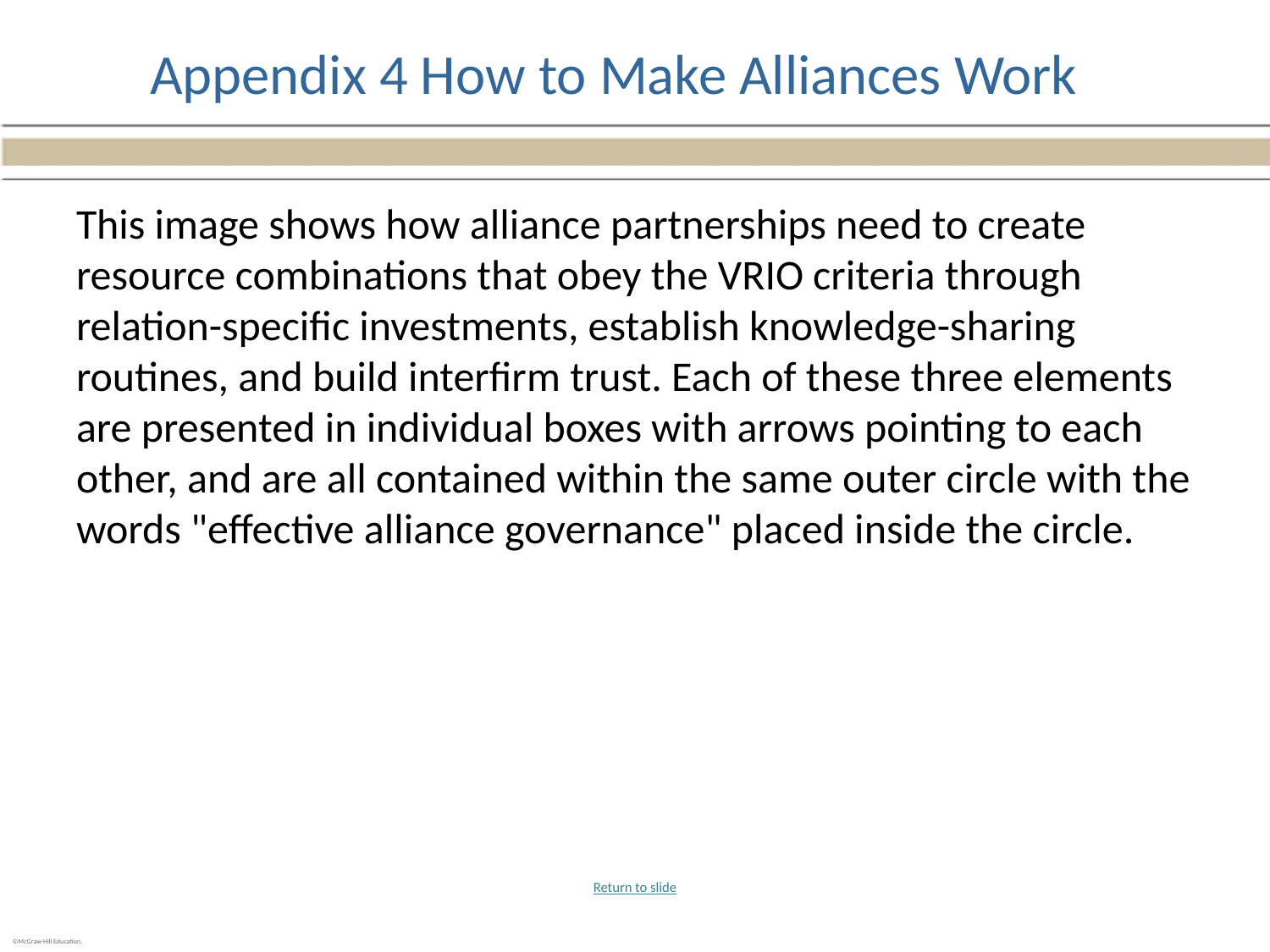

# Appendix 4 How to Make Alliances Work
This image shows how alliance partnerships need to create resource combinations that obey the VRIO criteria through relation-specific investments, establish knowledge-sharing routines, and build interfirm trust. Each of these three elements are presented in individual boxes with arrows pointing to each other, and are all contained within the same outer circle with the words "effective alliance governance" placed inside the circle.
Return to slide